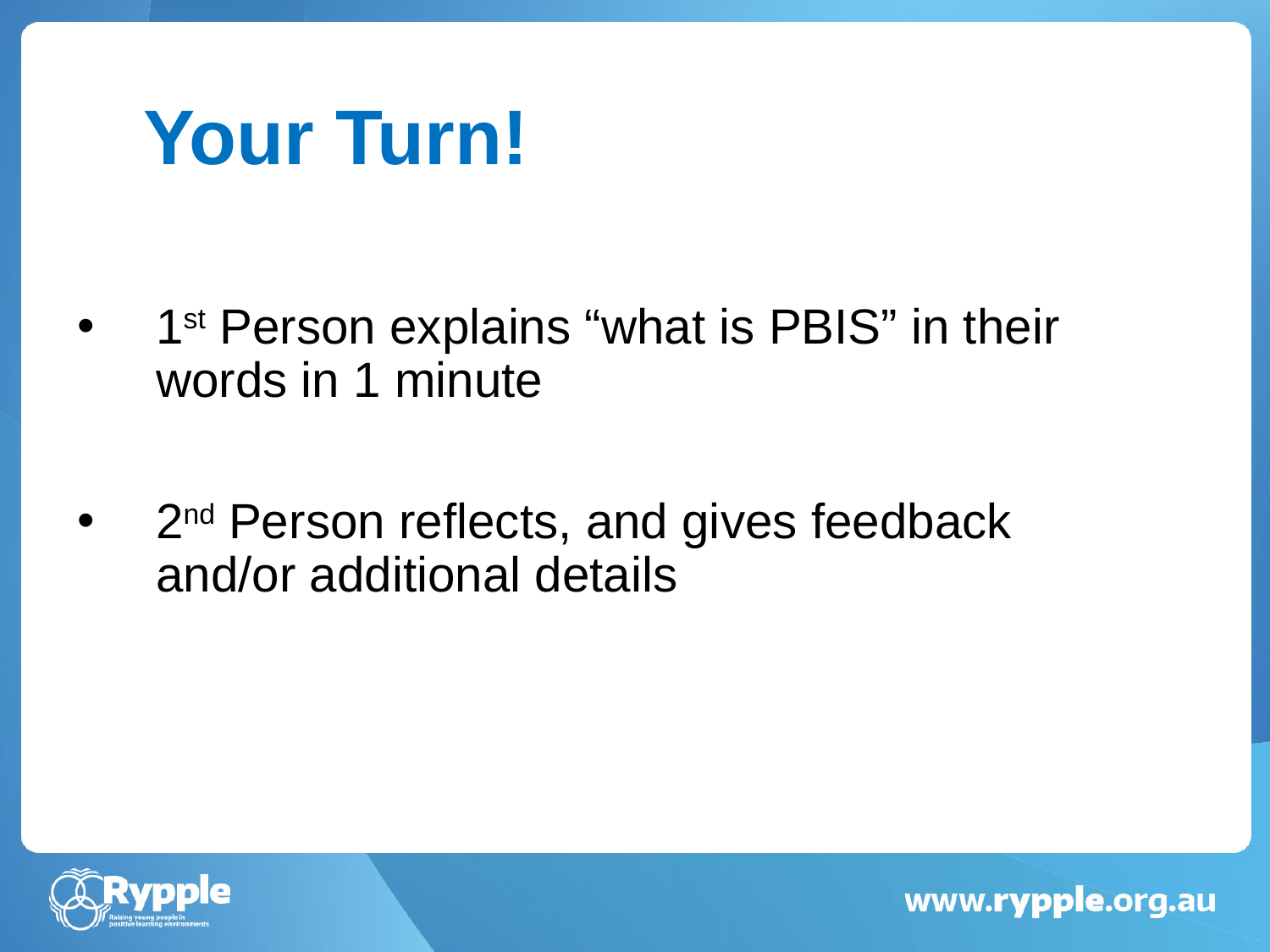

# Your Turn!

1st Person explains “what is PBIS” in their
words in 1 minute

2nd Person reflects, and gives feedback and/or additional details